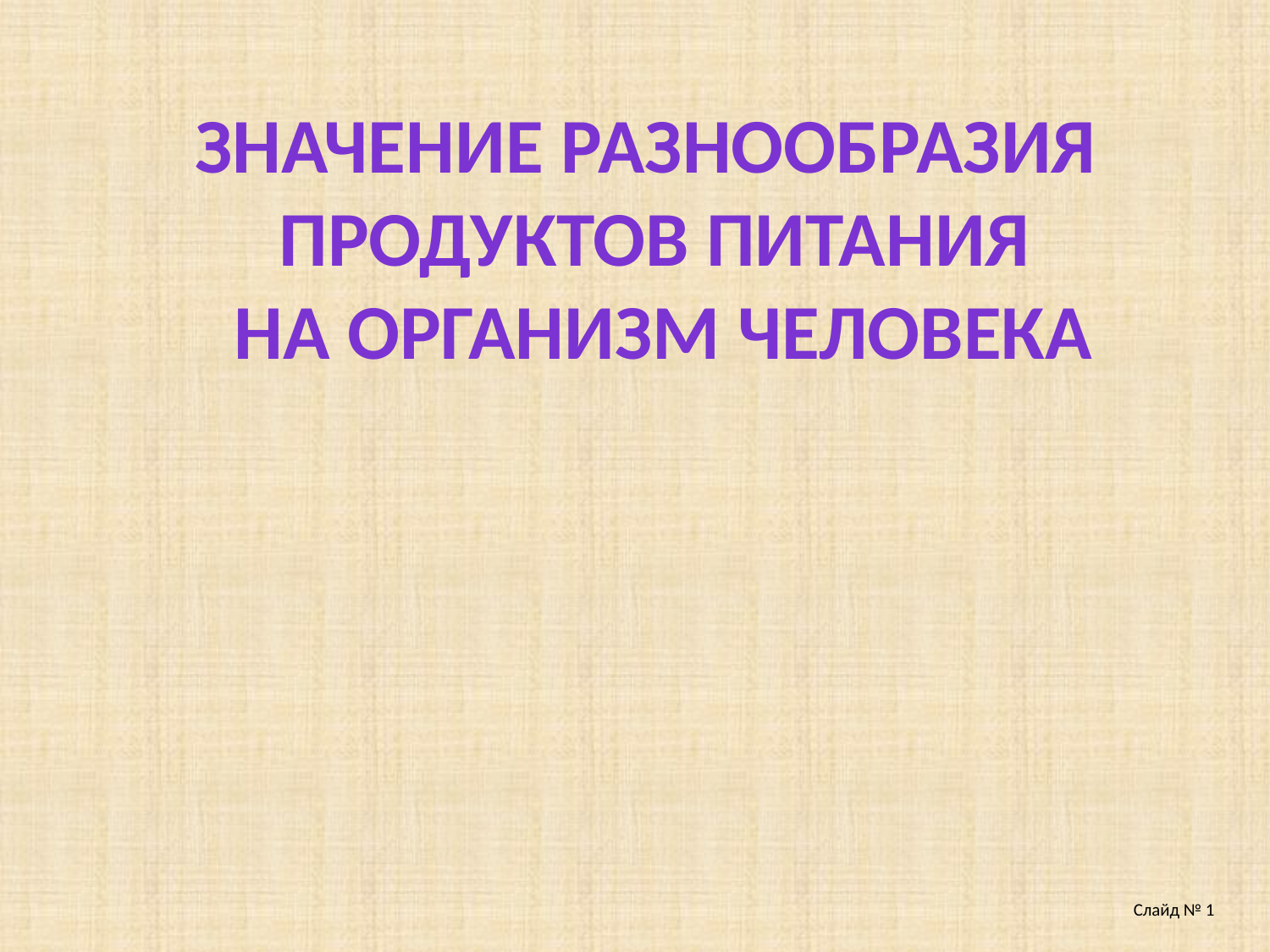

Значение Разнообразия
Продуктов питания
 на организм человека
Слайд № 1